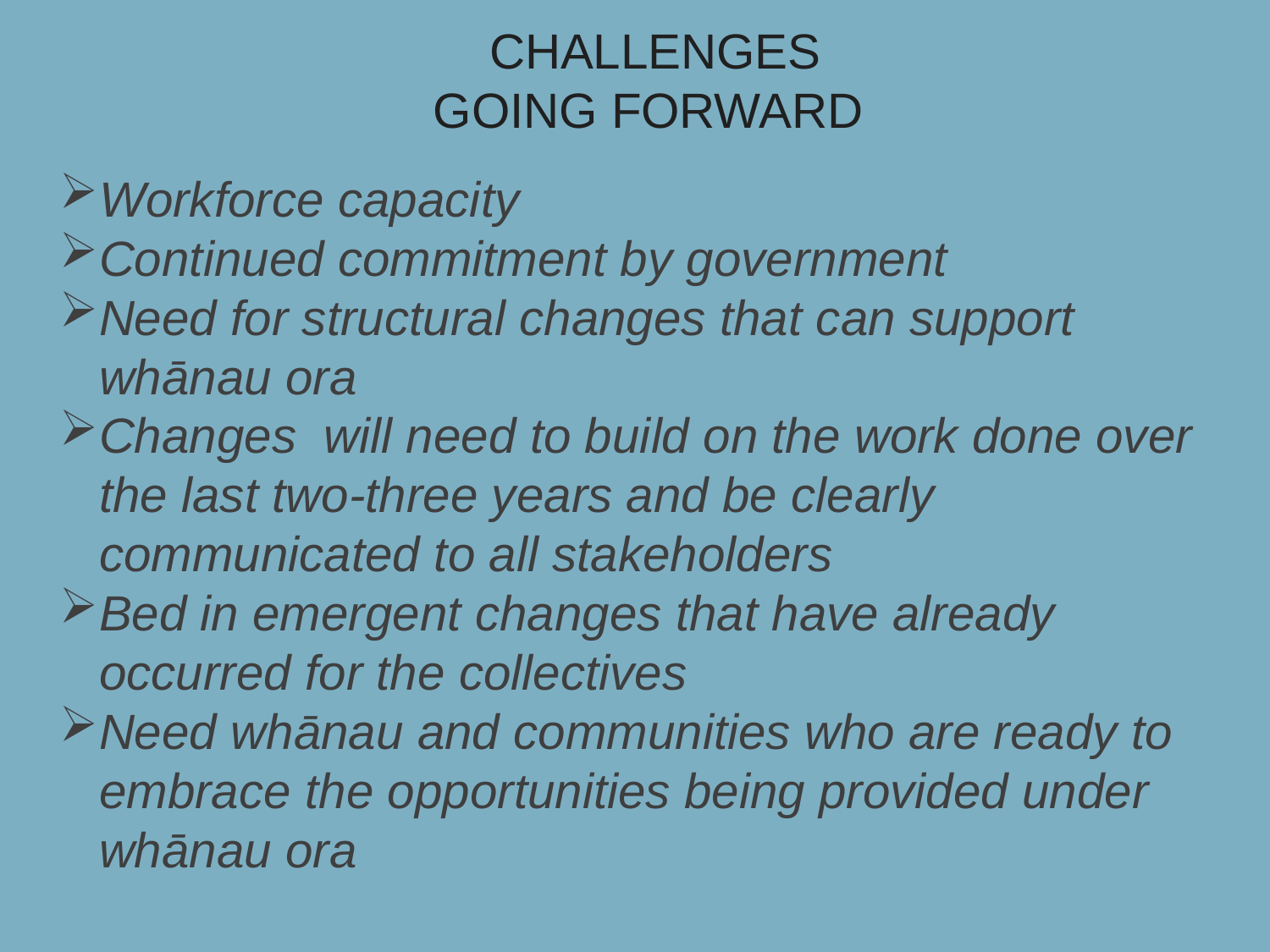

CHALLENGES GOING FORWARD
Workforce capacity
Continued commitment by government
Need for structural changes that can support whānau ora
Changes  will need to build on the work done over the last two-three years and be clearly communicated to all stakeholders
Bed in emergent changes that have already occurred for the collectives
Need whānau and communities who are ready to embrace the opportunities being provided under whānau ora